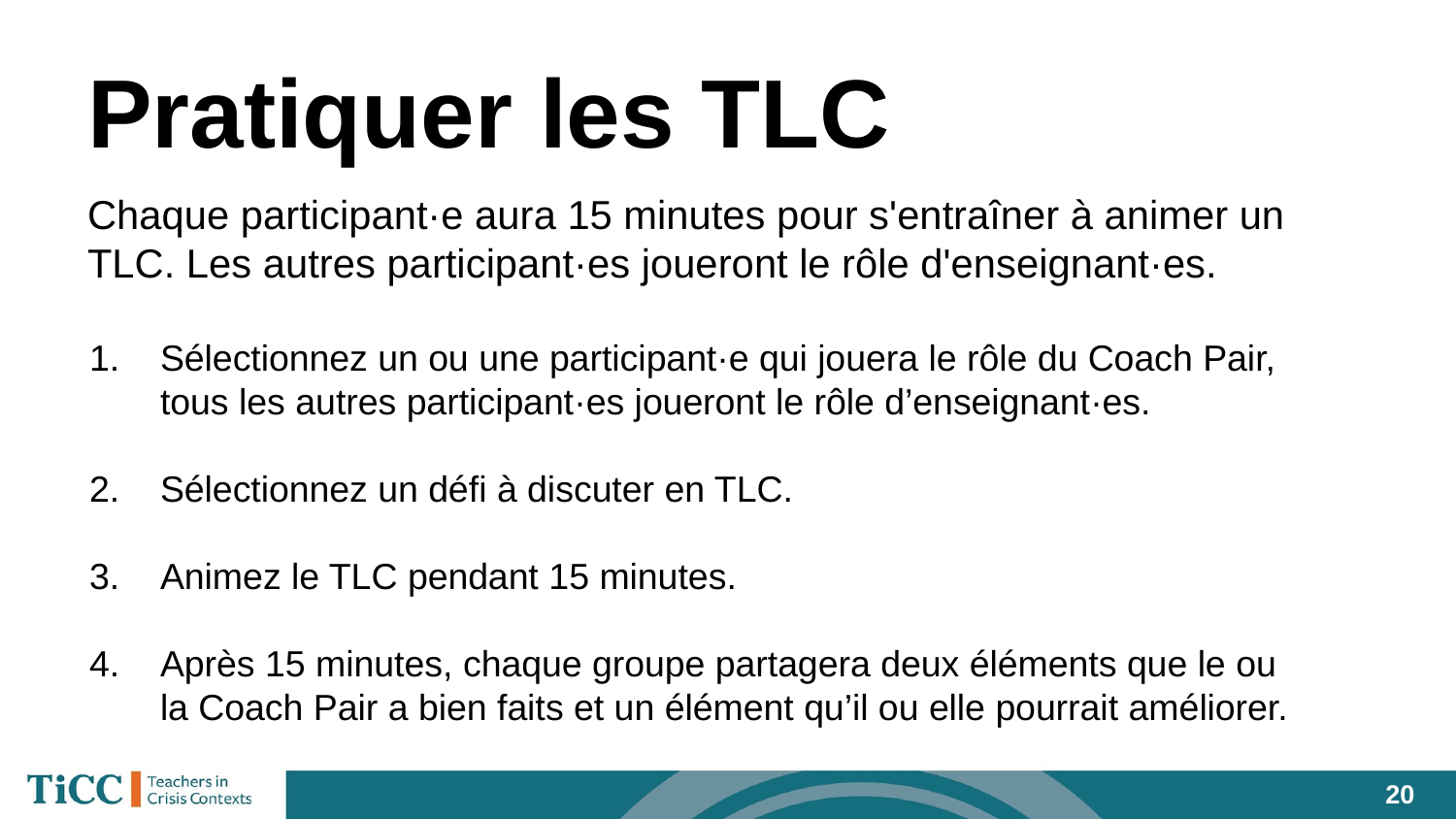

# Pratiquer les TLC
Chaque participant·e aura 15 minutes pour s'entraîner à animer un TLC. Les autres participant·es joueront le rôle d'enseignant·es.

Sélectionnez un ou une participant·e qui jouera le rôle du Coach Pair, tous les autres participant·es joueront le rôle d’enseignant·es.

Sélectionnez un défi à discuter en TLC.

Animez le TLC pendant 15 minutes.

Après 15 minutes, chaque groupe partagera deux éléments que le ou la Coach Pair a bien faits et un élément qu’il ou elle pourrait améliorer.
20